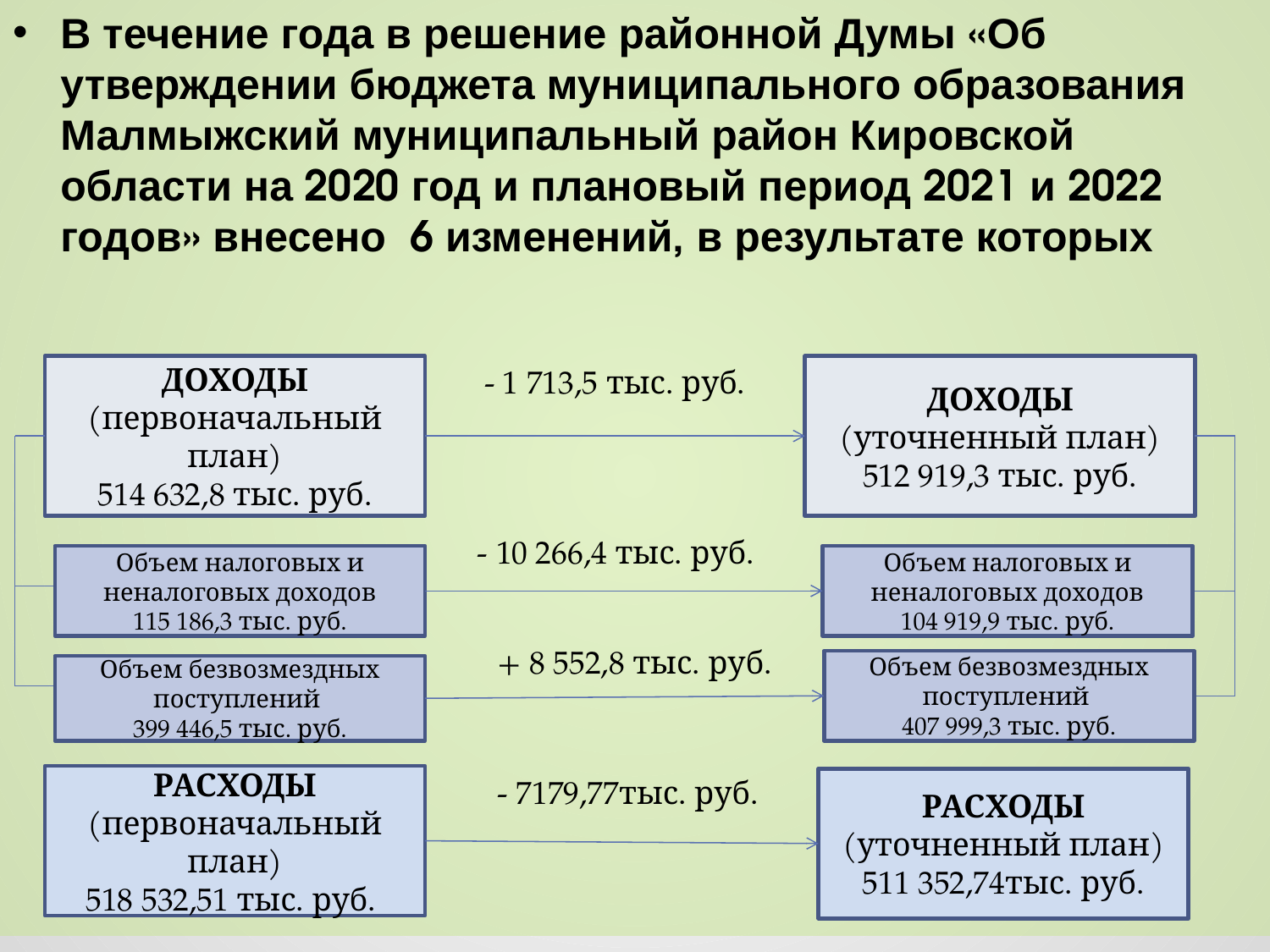

В течение года в решение районной Думы «Об утверждении бюджета муниципального образования Малмыжский муниципальный район Кировской области на 2020 год и плановый период 2021 и 2022 годов» внесено  6 изменений, в результате которых
#
ДОХОДЫ (первоначальный план)
514 632,8 тыс. руб.
- 1 713,5 тыс. руб.
ДОХОДЫ
(уточненный план)
512 919,3 тыс. руб.
- 10 266,4 тыс. руб.
Объем налоговых и неналоговых доходов
115 186,3 тыс. руб.
Объем налоговых и неналоговых доходов
104 919,9 тыс. руб.
+ 8 552,8 тыс. руб.
Объем безвозмездных поступлений
407 999,3 тыс. руб.
Объем безвозмездных поступлений
399 446,5 тыс. руб.
РАСХОДЫ (первоначальный план)
518 532,51 тыс. руб.
- 7179,77тыс. руб.
РАСХОДЫ (уточненный план)
511 352,74тыс. руб.